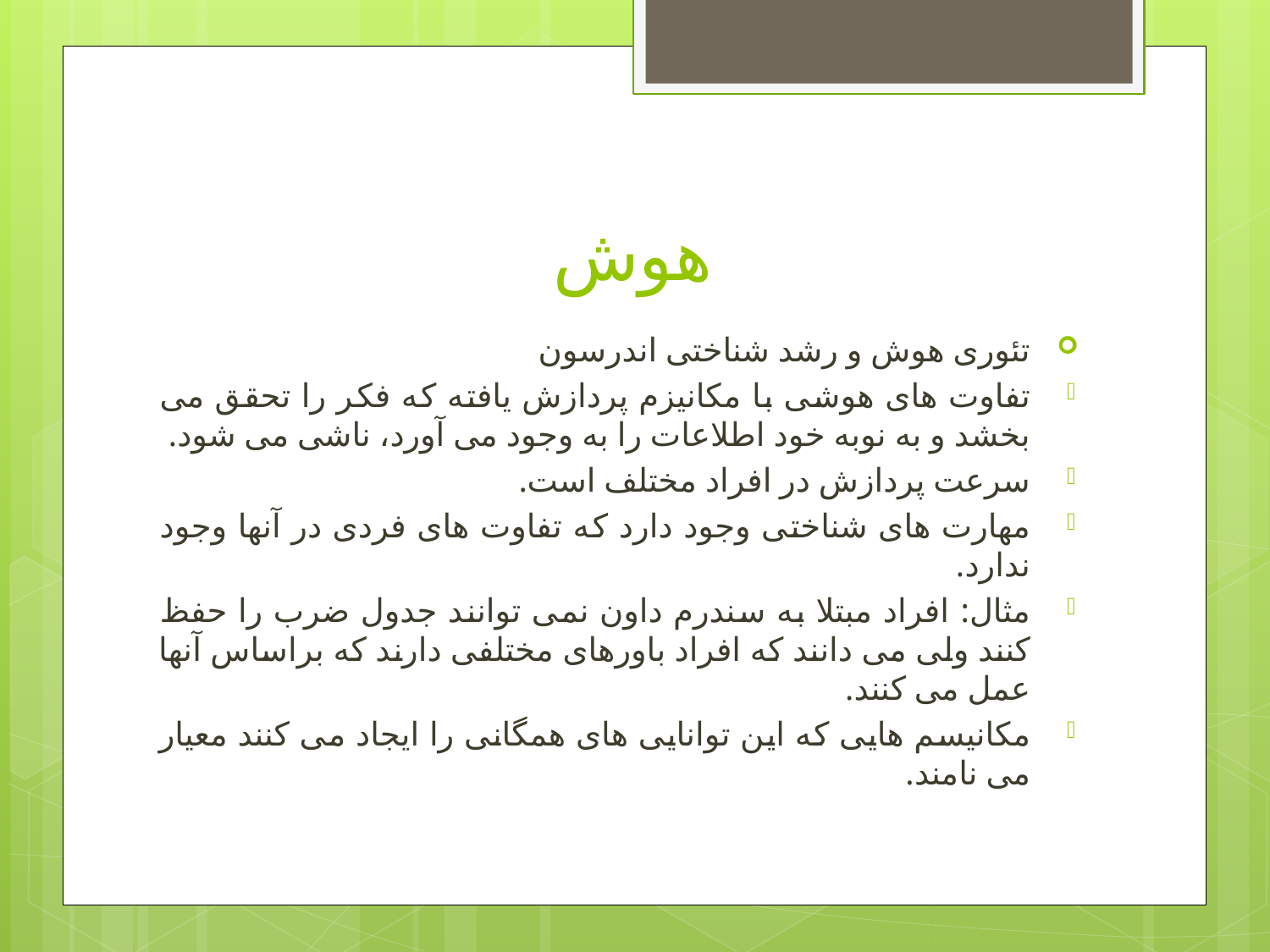

# هوش
تئوری هوش و رشد شناختی اندرسون
تفاوت های هوشی با مکانیزم پردازش یافته که فکر را تحقق می بخشد و به نوبه خود اطلاعات را به وجود می آورد، ناشی می شود.
سرعت پردازش در افراد مختلف است.
مهارت های شناختی وجود دارد که تفاوت های فردی در آنها وجود ندارد.
مثال: افراد مبتلا به سندرم داون نمی توانند جدول ضرب را حفظ کنند ولی می دانند که افراد باورهای مختلفی دارند که براساس آنها عمل می کنند.
مکانیسم هایی که این توانایی های همگانی را ایجاد می کنند معیار می نامند.